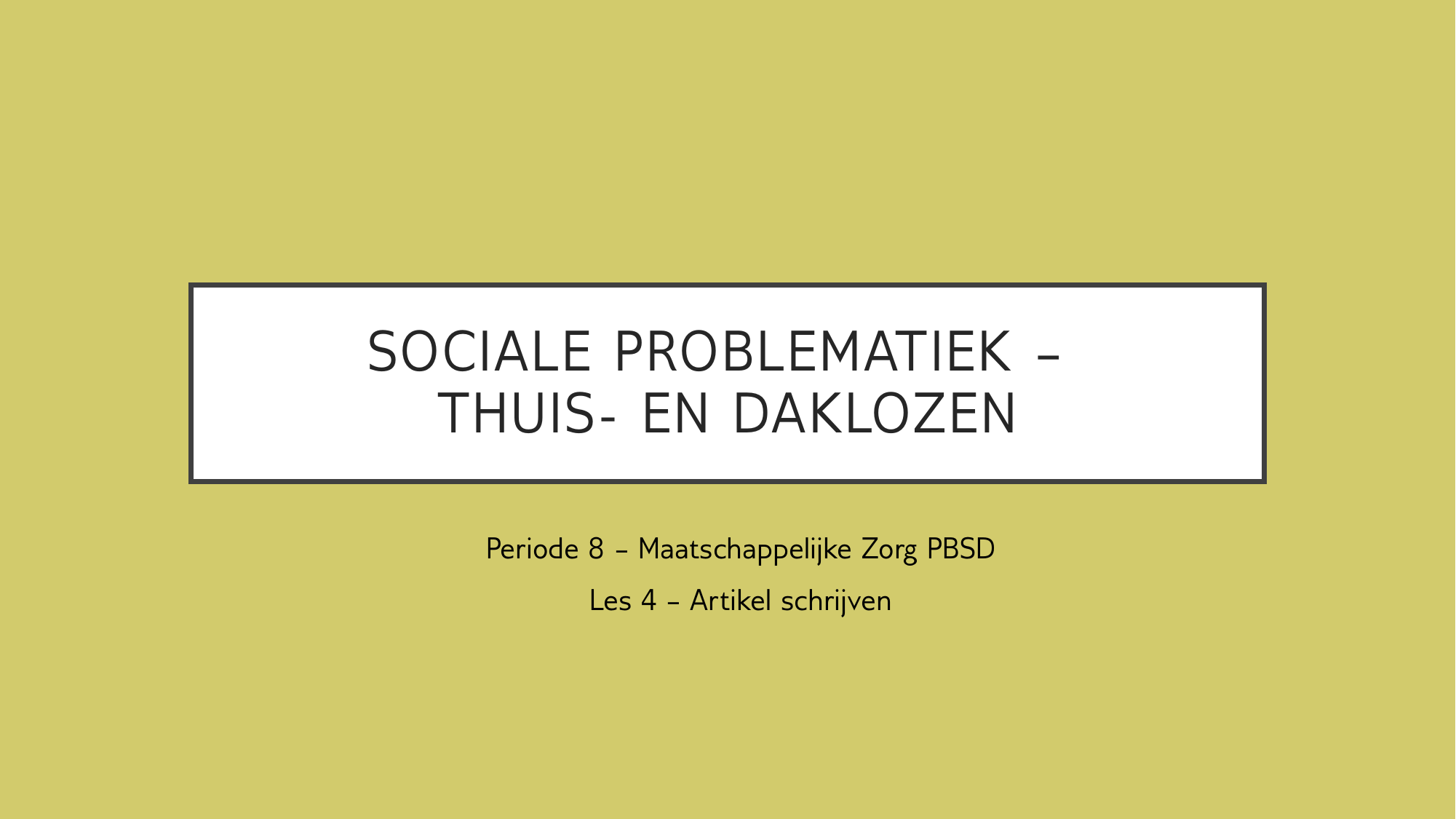

# Sociale problematiek – thuis- en daklozen
Periode 8 – Maatschappelijke Zorg PBSD
Les 4 – Artikel schrijven